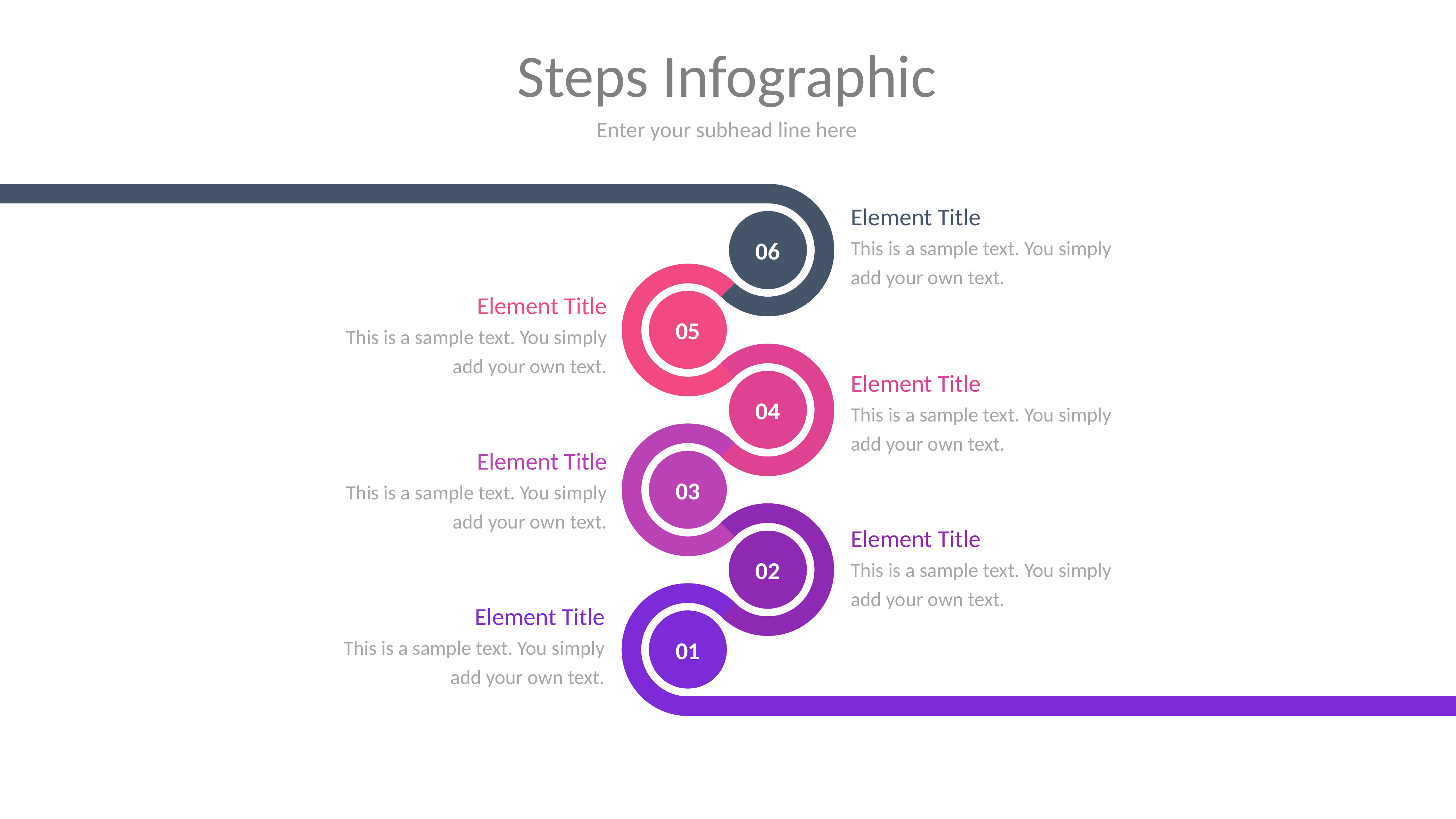

# Steps Infographic
Enter your subhead line here

Element Title
This is a sample text. You simply add your own text.
06

Element Title
This is a sample text. You simply add your own text.
05

Element Title
This is a sample text. You simply add your own text.
04

Element Title
This is a sample text. You simply add your own text.
03

Element Title
This is a sample text. You simply add your own text.
02

Element Title
This is a sample text. You simply add your own text.
01